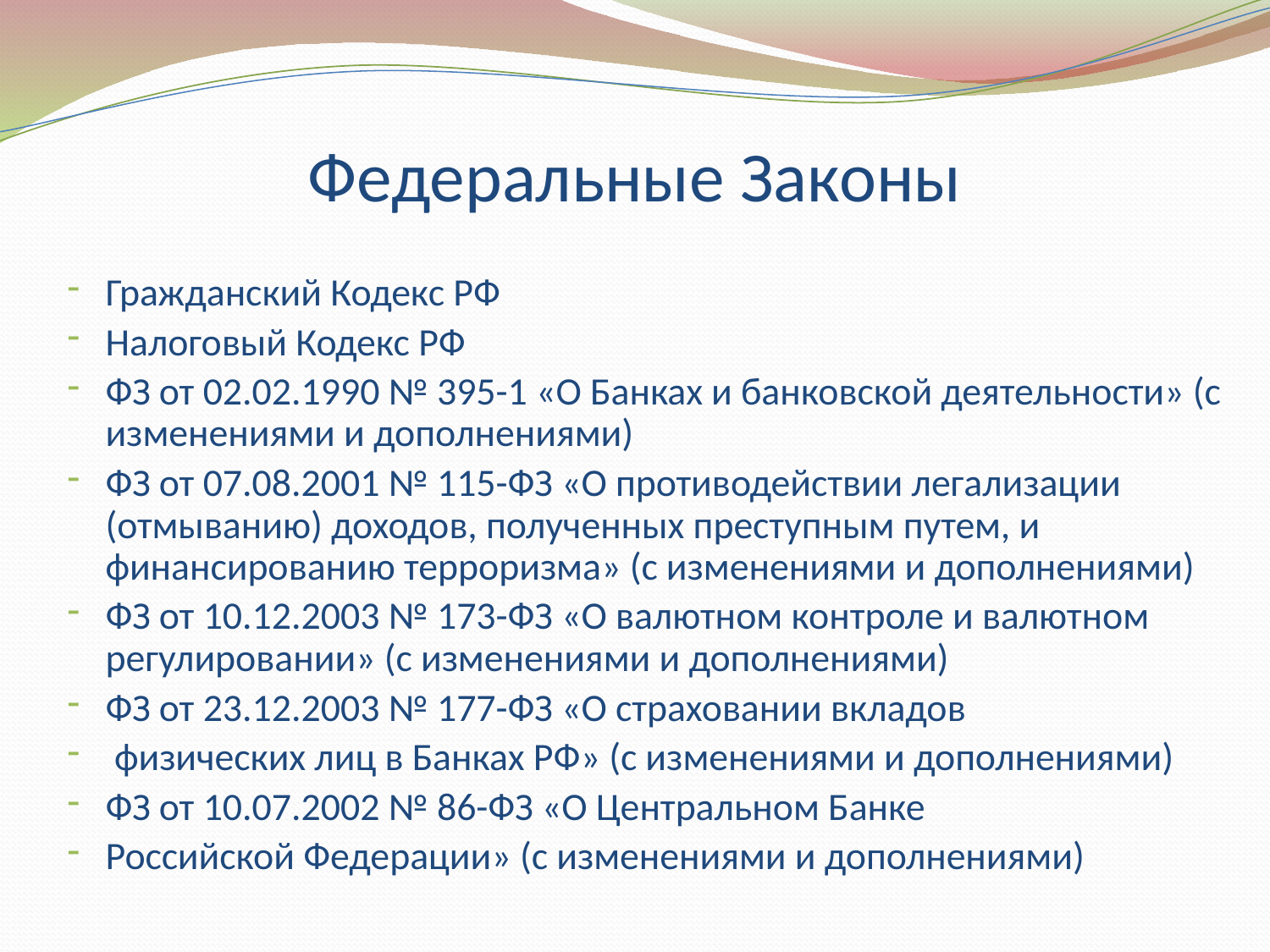

# Федеральные Законы
Гражданский Кодекс РФ
Налоговый Кодекс РФ
ФЗ от 02.02.1990 № 395-1 «О Банках и банковской деятельности» (с изменениями и дополнениями)
ФЗ от 07.08.2001 № 115-ФЗ «О противодействии легализации (отмыванию) доходов, полученных преступным путем, и финансированию терроризма» (с изменениями и дополнениями)
ФЗ от 10.12.2003 № 173-ФЗ «О валютном контроле и валютном регулировании» (с изменениями и дополнениями)
ФЗ от 23.12.2003 № 177-ФЗ «О страховании вкладов
 физических лиц в Банках РФ» (с изменениями и дополнениями)
ФЗ от 10.07.2002 № 86-ФЗ «О Центральном Банке
Российской Федерации» (с изменениями и дополнениями)